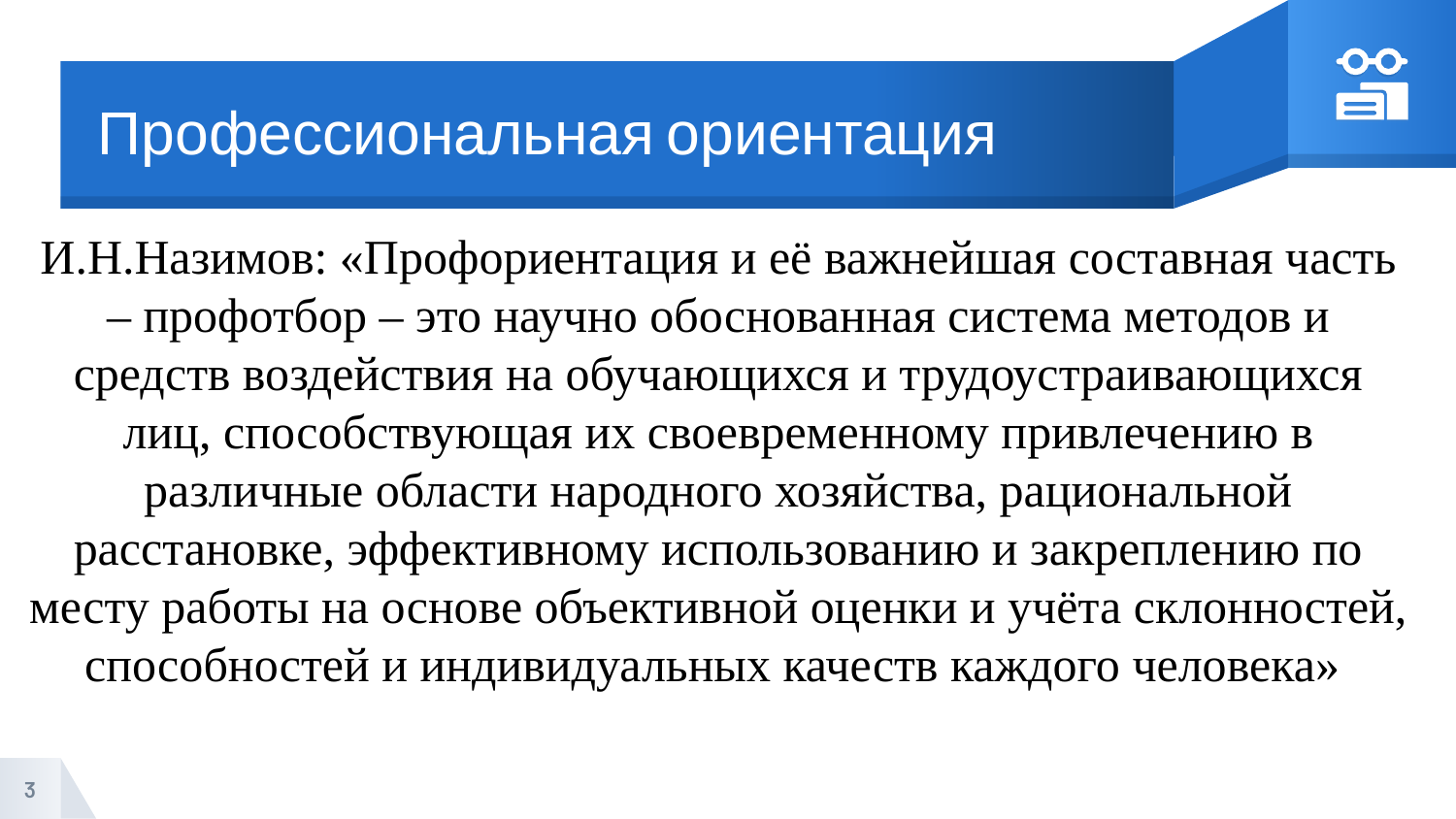

# Профессиональная ориентация
И.Н.Назимов: «Профориентация и её важнейшая составная часть – профотбор – это научно обоснованная система методов и средств воздействия на обучающихся и трудоустраивающихся лиц, способствующая их своевременному привлечению в различные области народного хозяйства, рациональной расстановке, эффективному использованию и закреплению по месту работы на основе объективной оценки и учёта склонностей, способностей и индивидуальных качеств каждого человека»
3